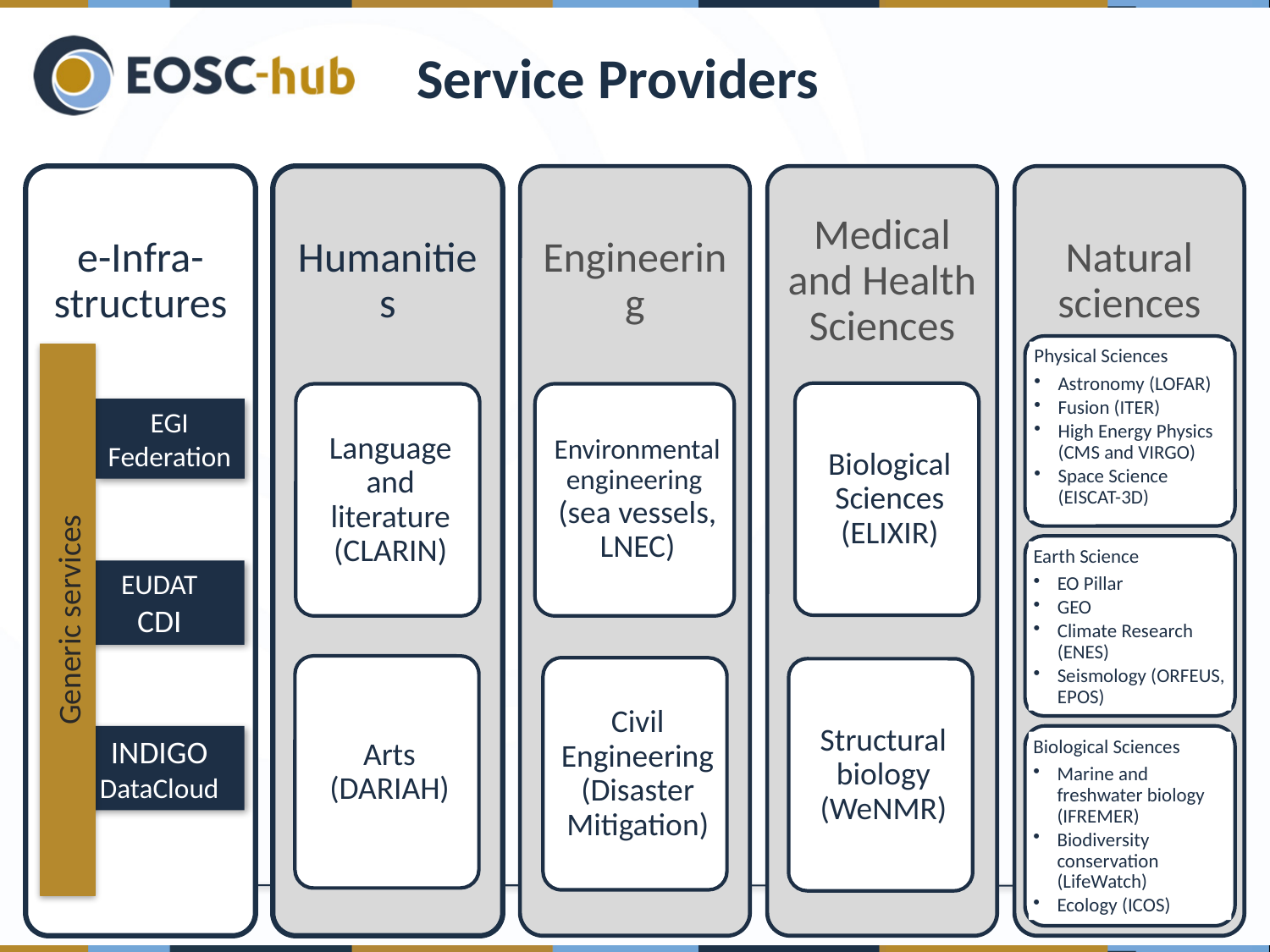

Service Providers
e-Infra-structures
Humanities
Language and literature (CLARIN)
Arts (DARIAH)
Engineering
Environmental engineering  (sea vessels, LNEC)
Civil Engineering (Disaster Mitigation)
Medical and Health Sciences
Biological Sciences (ELIXIR)
Structural biology (WeNMR)
Natural sciences

Physical Sciences
Astronomy (LOFAR)
Fusion (ITER)
High Energy Physics (CMS and VIRGO)
Space Science (EISCAT-3D)
Generic services
EGI Federation

Earth Science
EO Pillar
GEO
Climate Research (ENES)
Seismology (ORFEUS, EPOS)
EUDAT
CDI
INDIGO
DataCloud

Biological Sciences
Marine and freshwater biology (IFREMER)
Biodiversity conservation (LifeWatch)
Ecology (ICOS)
10/3/18
11